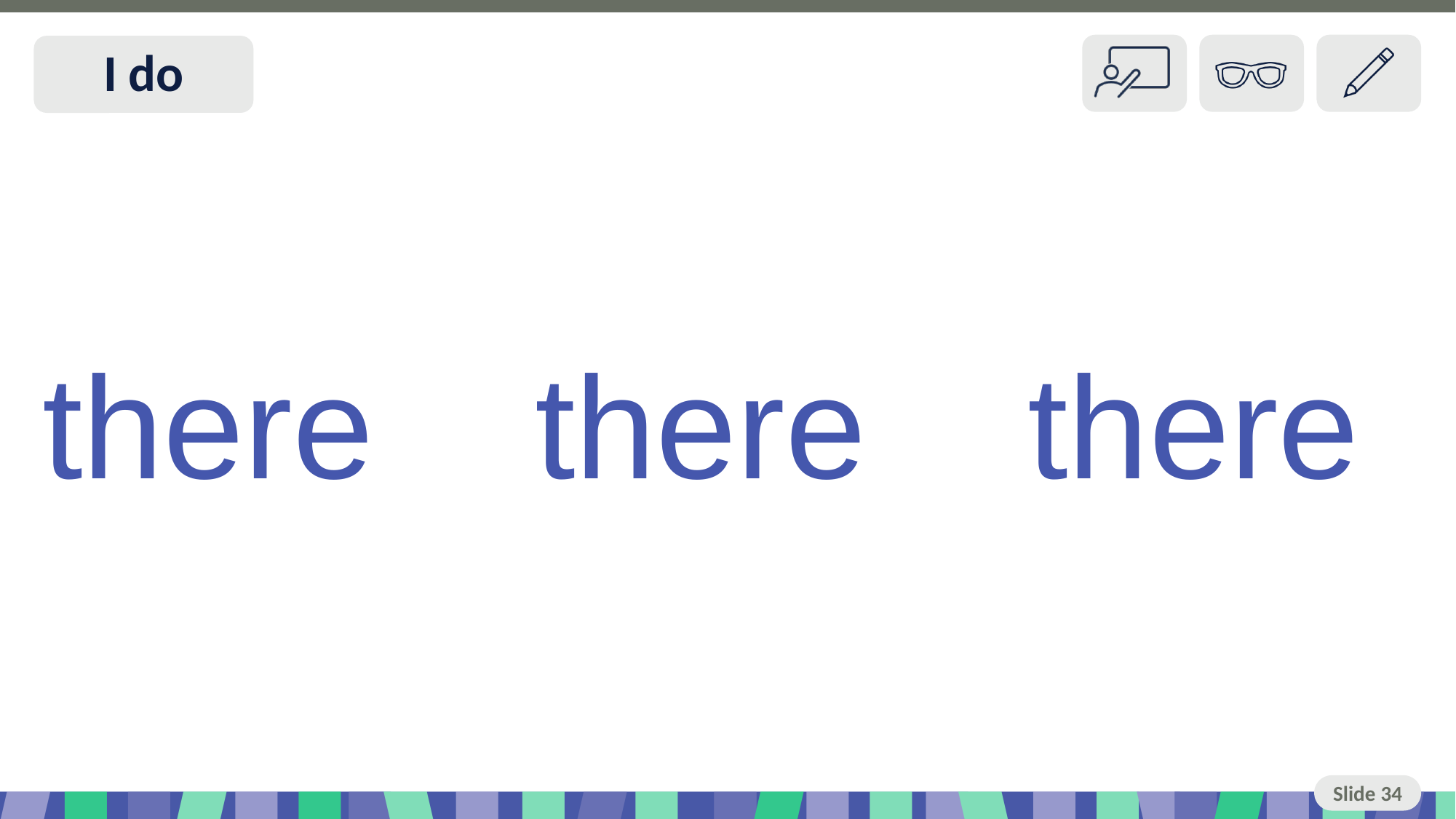

# Slide 34 I do
there    there    there